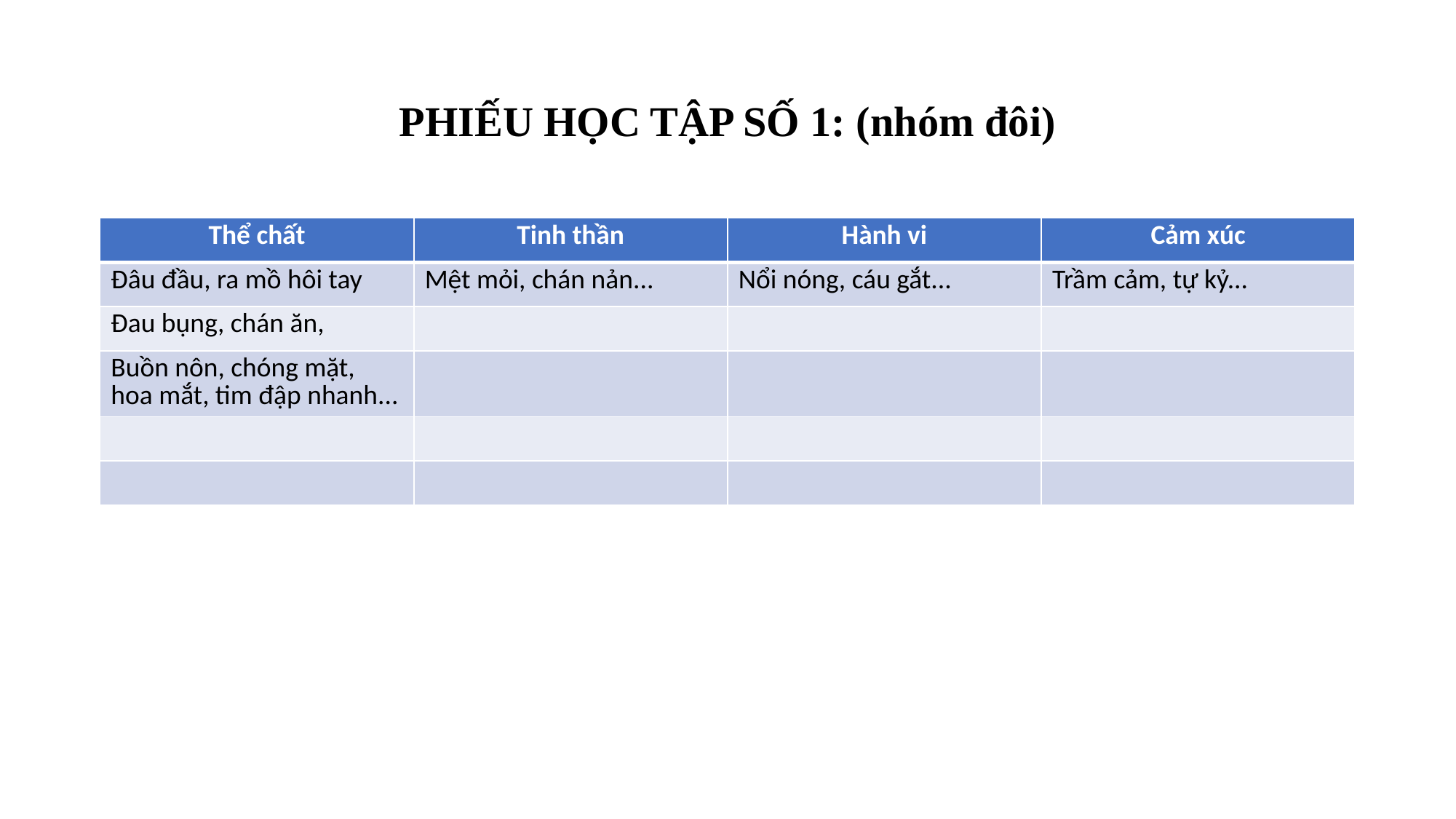

# PHIẾU HỌC TẬP SỐ 1: (nhóm đôi)
| Thể chất | Tinh thần | Hành vi | Cảm xúc |
| --- | --- | --- | --- |
| Đâu đầu, ra mồ hôi tay | Mệt mỏi, chán nản... | Nổi nóng, cáu gắt... | Trầm cảm, tự kỷ... |
| Đau bụng, chán ăn, |  |  |  |
| Buồn nôn, chóng mặt, hoa mắt, tim đập nhanh... |  |  |  |
|  |  |  |  |
|  |  |  |  |